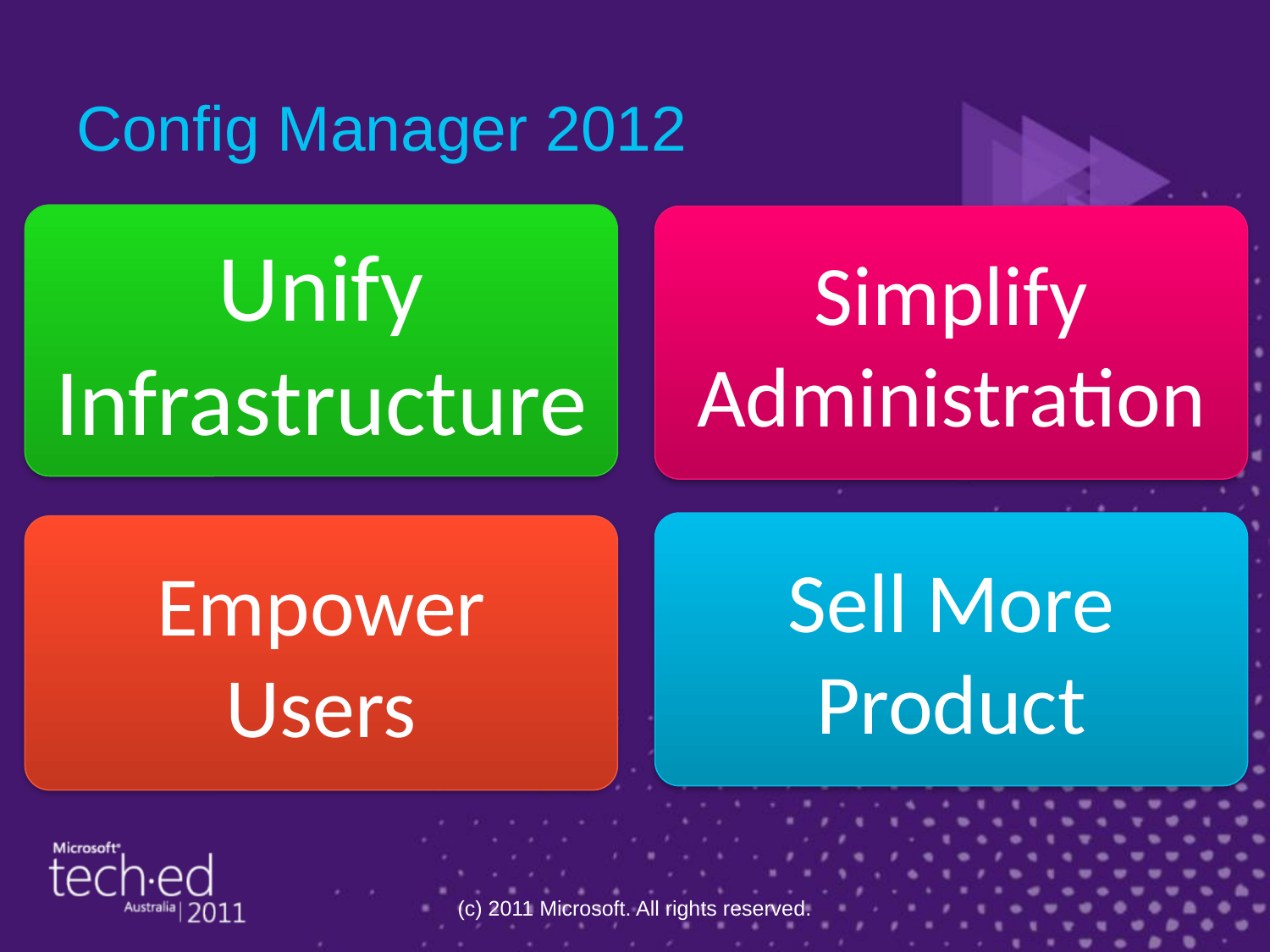

# Config Manager 2012

Unify Infrastructure

Simplify Administration
Sell More Product
Empower
Users
(c) 2011 Microsoft. All rights reserved.